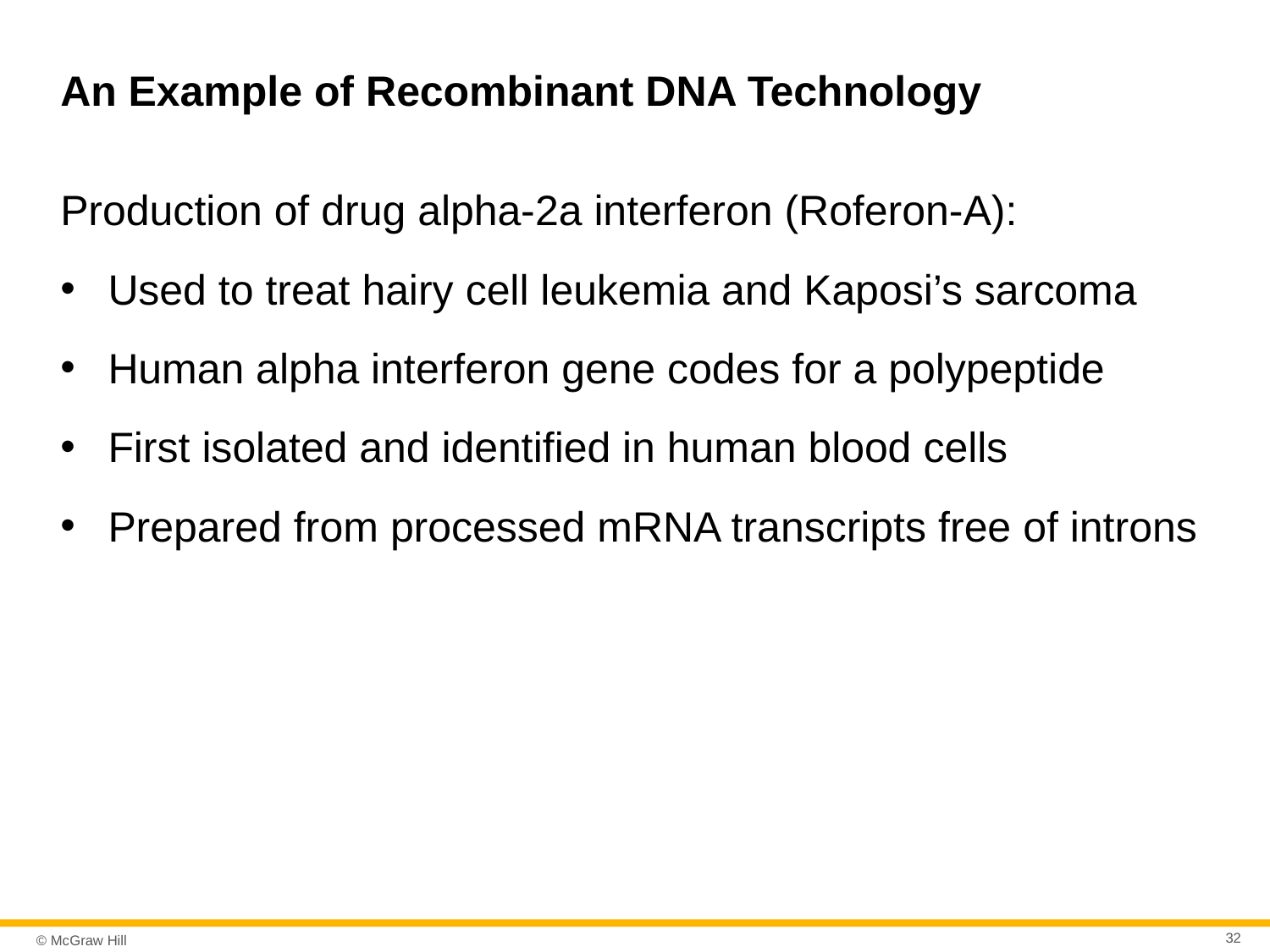

# An Example of Recombinant DNA Technology
Production of drug alpha-2a interferon (Roferon-A):
Used to treat hairy cell leukemia and Kaposi’s sarcoma
Human alpha interferon gene codes for a polypeptide
First isolated and identified in human blood cells
Prepared from processed mRNA transcripts free of introns